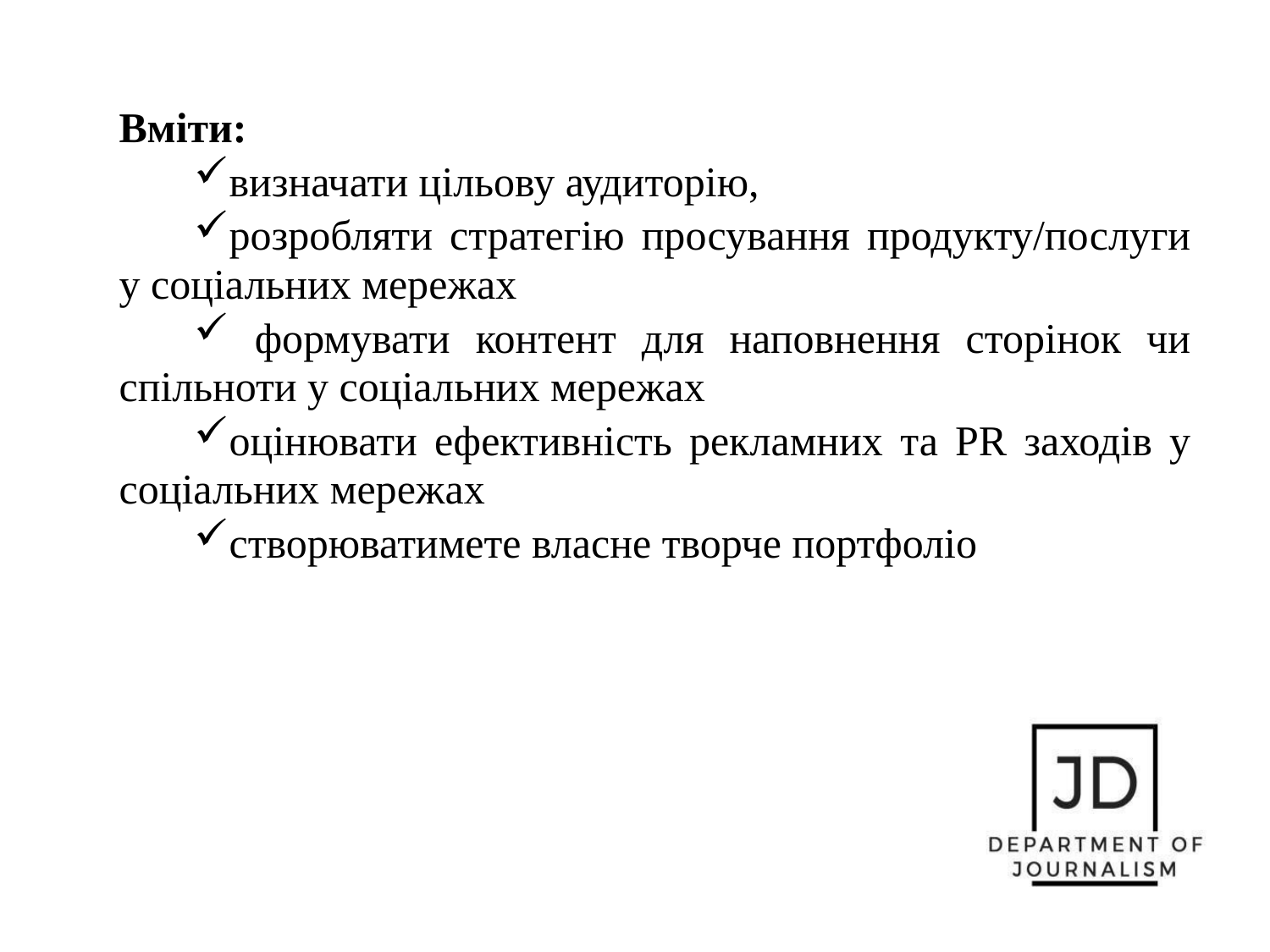

Вміти:
визначати цільову аудиторію,
розробляти стратегію просування продукту/послуги у соціальних мережах
 формувати контент для наповнення сторінок чи
спільноти у соціальних мережах
оцінювати ефективність рекламних та PR заходів у соціальних мережах
створюватимете власне творче портфоліо